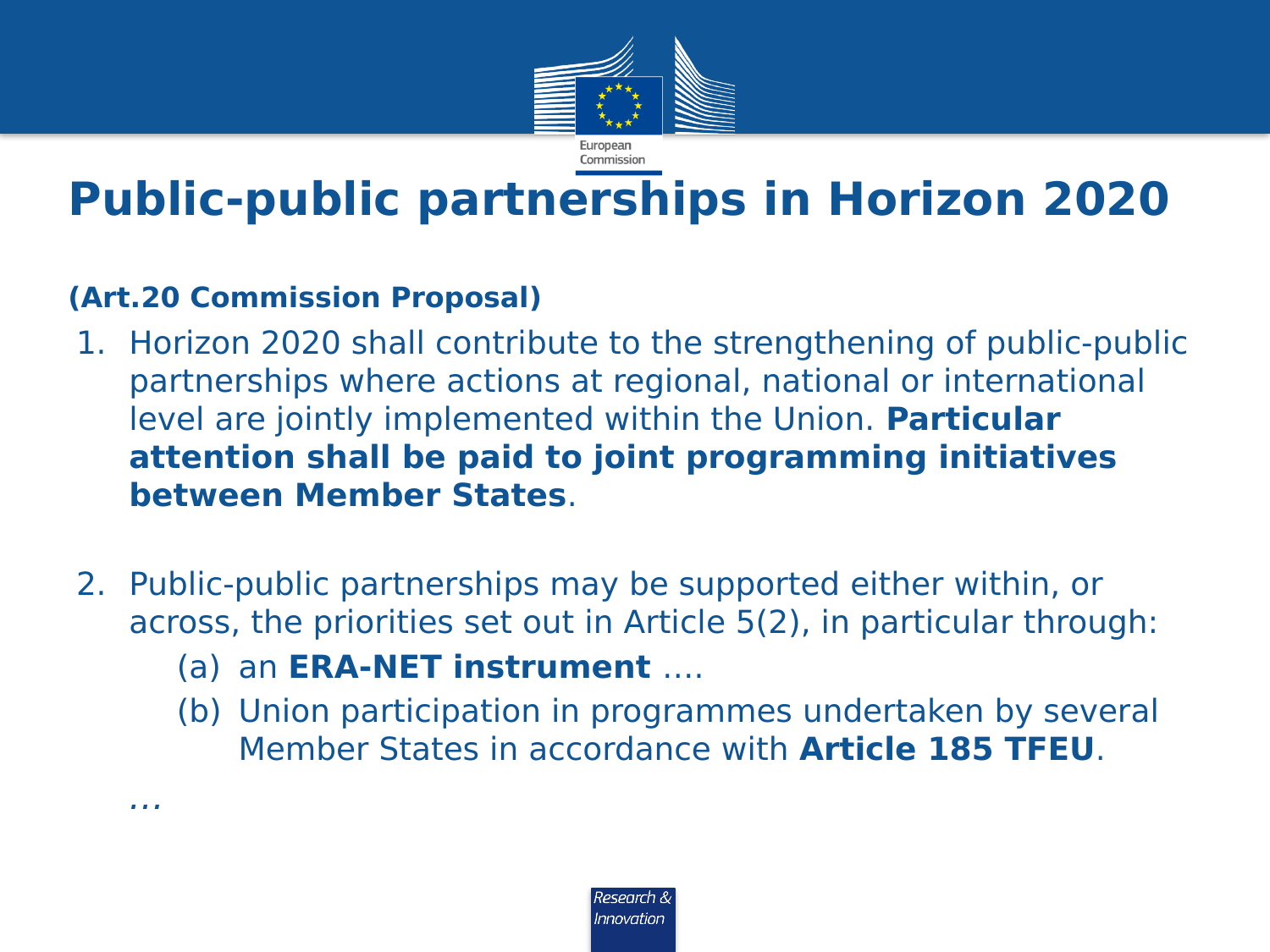

# Public-public partnerships in Horizon 2020 (Art.20 Commission Proposal)
1.	Horizon 2020 shall contribute to the strengthening of public-public partnerships where actions at regional, national or international level are jointly implemented within the Union. Particular attention shall be paid to joint programming initiatives between Member States.

2.	Public-public partnerships may be supported either within, or across, the priorities set out in Article 5(2), in particular through:
(a) 	an ERA-NET instrument ….
(b) 	Union participation in programmes undertaken by several Member States in accordance with Article 185 TFEU.
	…